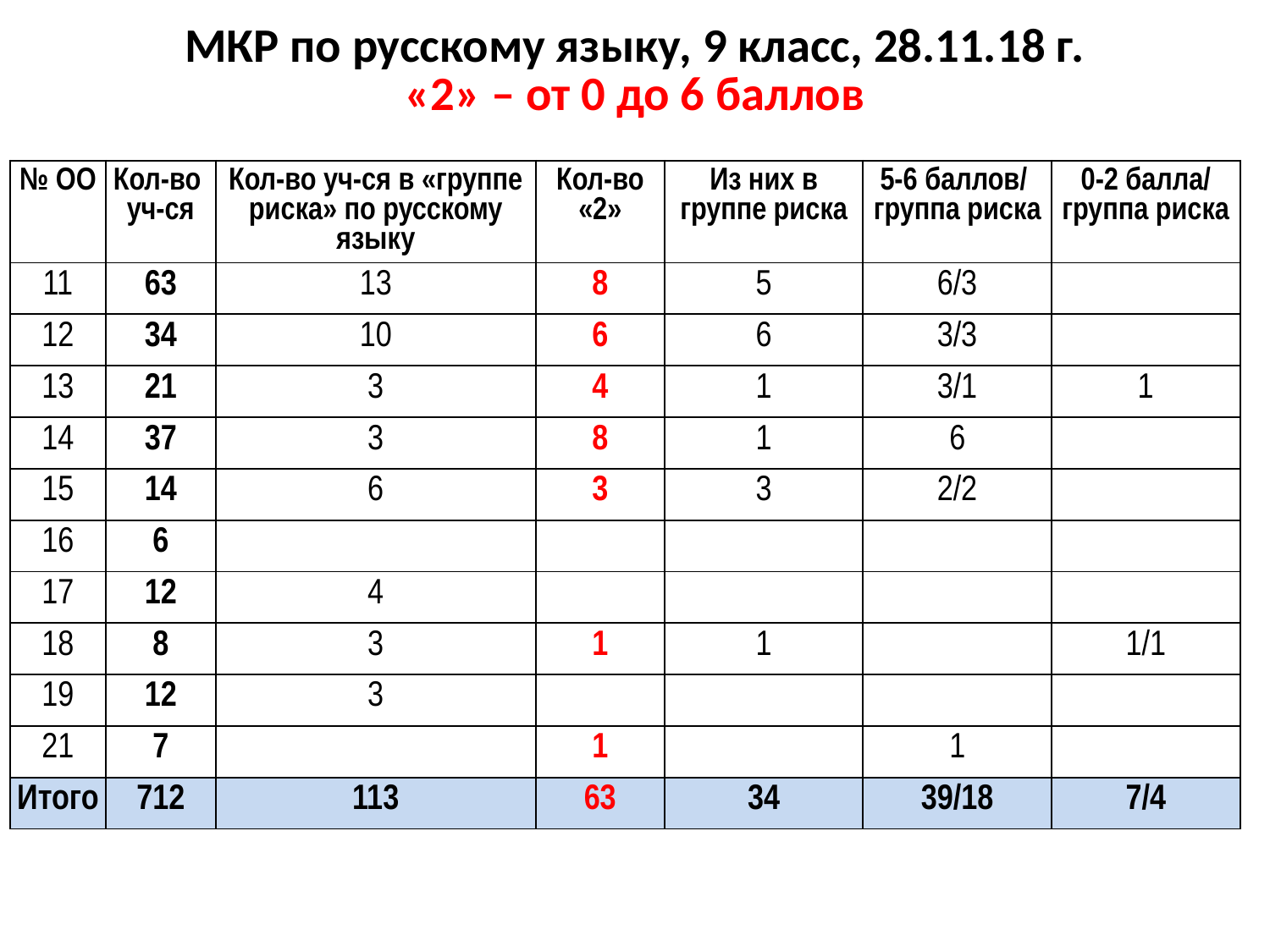

# МКР по русскому языку, 9 класс, 28.11.18 г. «2» – от 0 до 6 баллов
| № ОО | Кол-во уч-ся | Кол-во уч-ся в «группе риска» по русскому языку | Кол-во «2» | Из них в группе риска | 5-6 баллов/ группа риска | 0-2 балла/ группа риска |
| --- | --- | --- | --- | --- | --- | --- |
| 11 | 63 | 13 | 8 | 5 | 6/3 |  |
| 12 | 34 | 10 | 6 | 6 | 3/3 |  |
| 13 | 21 | 3 | 4 | 1 | 3/1 | 1 |
| 14 | 37 | 3 | 8 | 1 | 6 |  |
| 15 | 14 | 6 | 3 | 3 | 2/2 |  |
| 16 | 6 |  |  |  |  |  |
| 17 | 12 | 4 |  |  |  |  |
| 18 | 8 | 3 | 1 | 1 |  | 1/1 |
| 19 | 12 | 3 |  |  |  |  |
| 21 | 7 |  | 1 |  | 1 |  |
| Итого | 712 | 113 | 63 | 34 | 39/18 | 7/4 |